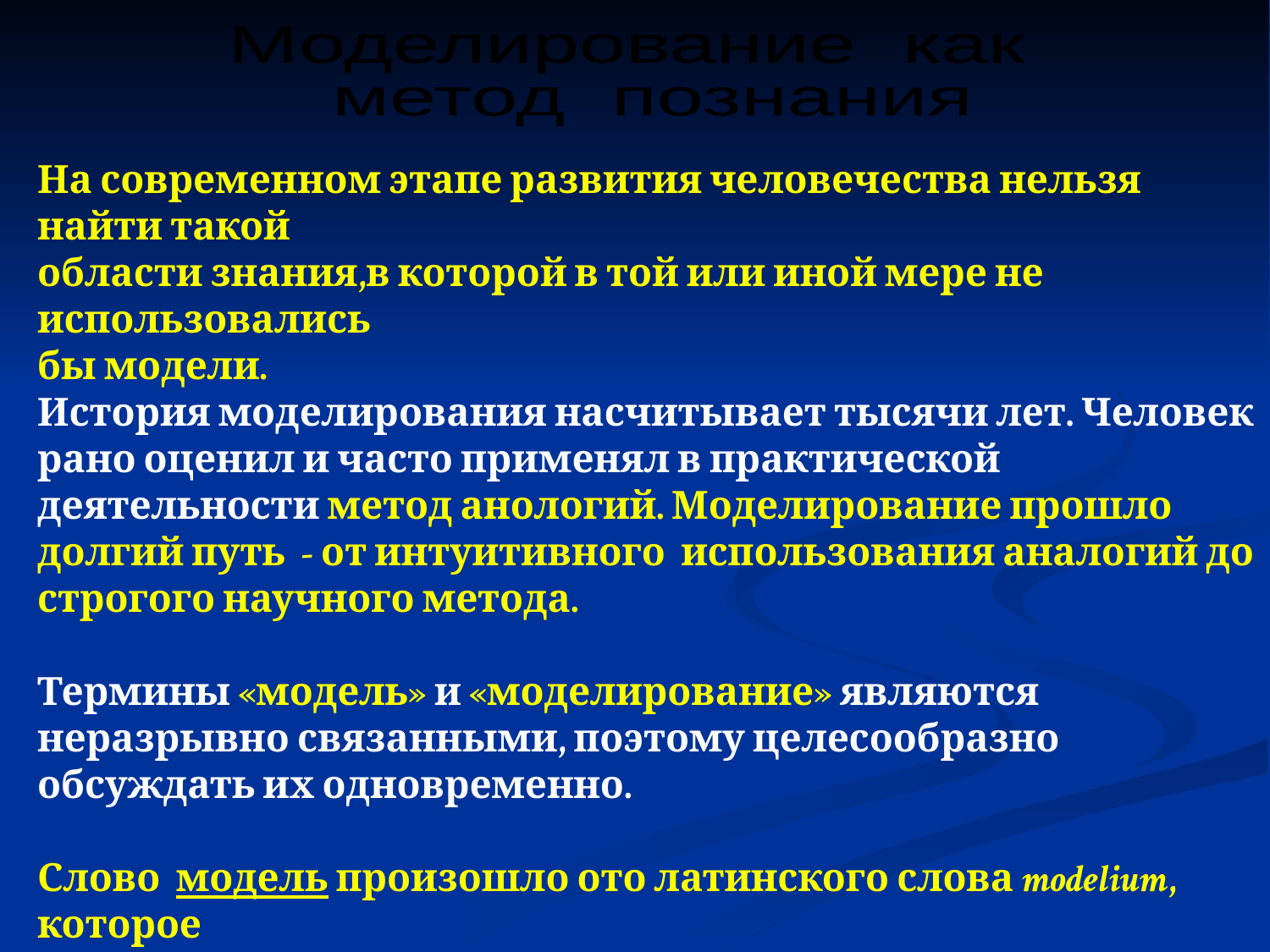

Моделирование  как
 метод  познания
На современном этапе развития человечества нельзя найти такой
области знания,в которой в той или иной мере не использовались
бы модели.
История моделирования насчитывает тысячи лет. Человек рано оценил и часто применял в практической деятельности метод анологий. Моделирование прошло долгий путь  - от интуитивного  использования аналогий до строгого научного метода.

Термины «модель» и «моделирование» являются неразрывно связанными, поэтому целесообразно обсуждать их одновременно.

Слово  модель произошло ото латинского слова modelium, которое
означает: мера, образ, способ и т.д. Его первоначальное значение
было связано со строительным искусством, и почти во всехб европейских языках оно употреблялось для обозначения образа или прообраза, или вещи, сходной в каком-то отношении  с  другой вещью.